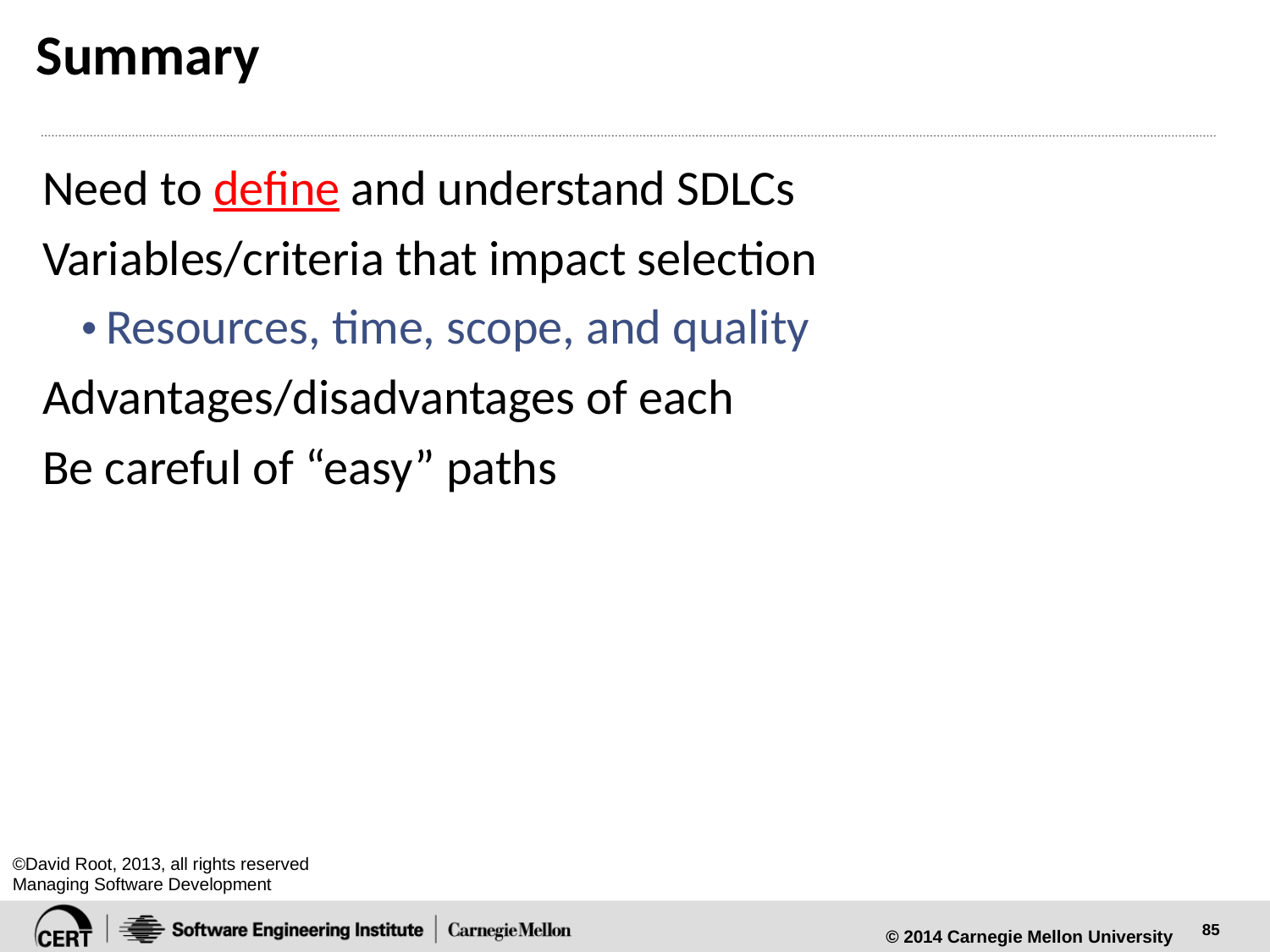

# Summary
Need to define and understand SDLCs
Variables/criteria that impact selection
Resources, time, scope, and quality
Advantages/disadvantages of each
Be careful of “easy” paths
©David Root, 2013, all rights reserved
Managing Software Development